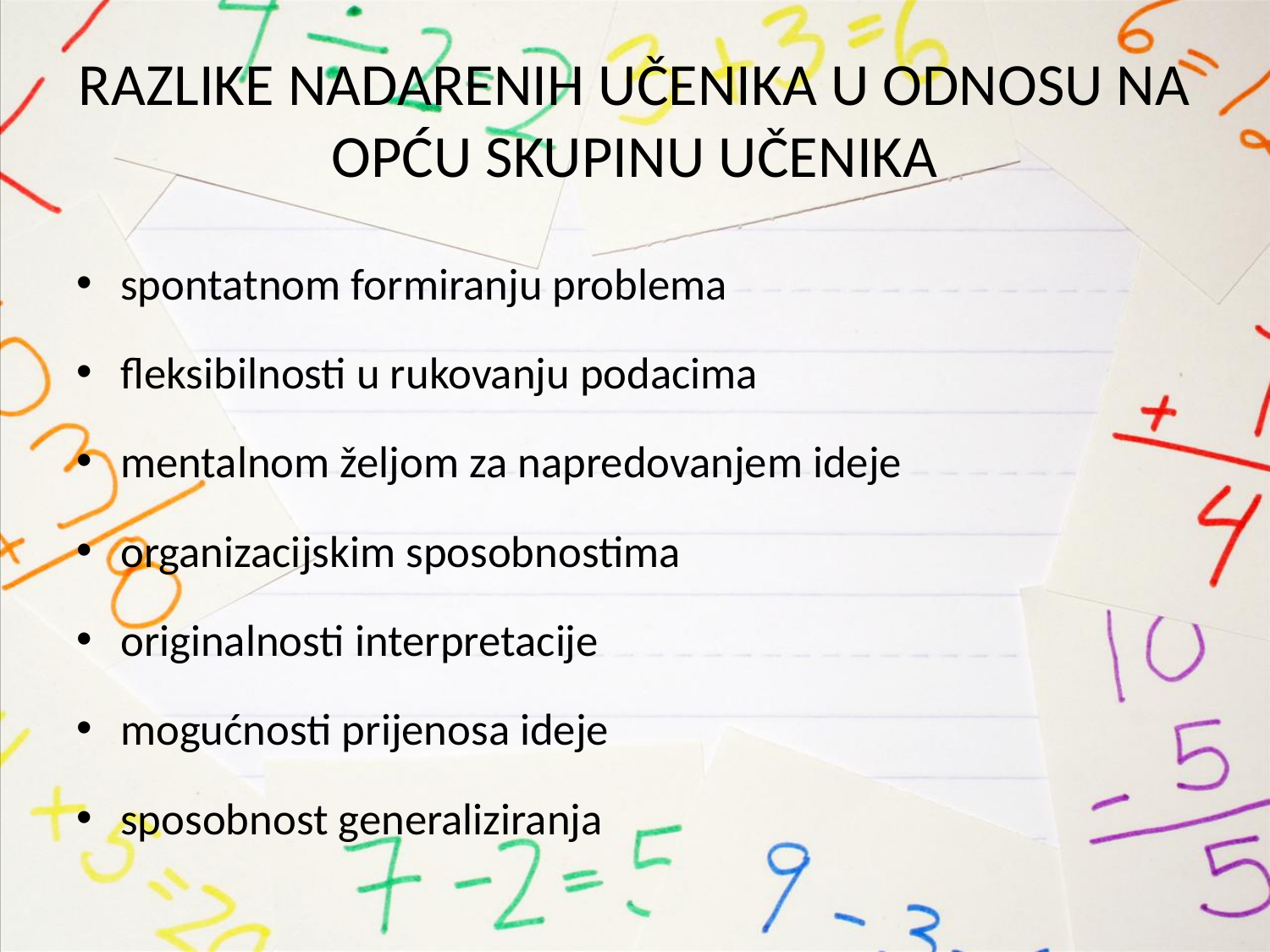

# RAZLIKE NADARENIH UČENIKA U ODNOSU NA OPĆU SKUPINU UČENIKA
spontatnom formiranju problema
fleksibilnosti u rukovanju podacima
mentalnom željom za napredovanjem ideje
organizacijskim sposobnostima
originalnosti interpretacije
mogućnosti prijenosa ideje
sposobnost generaliziranja